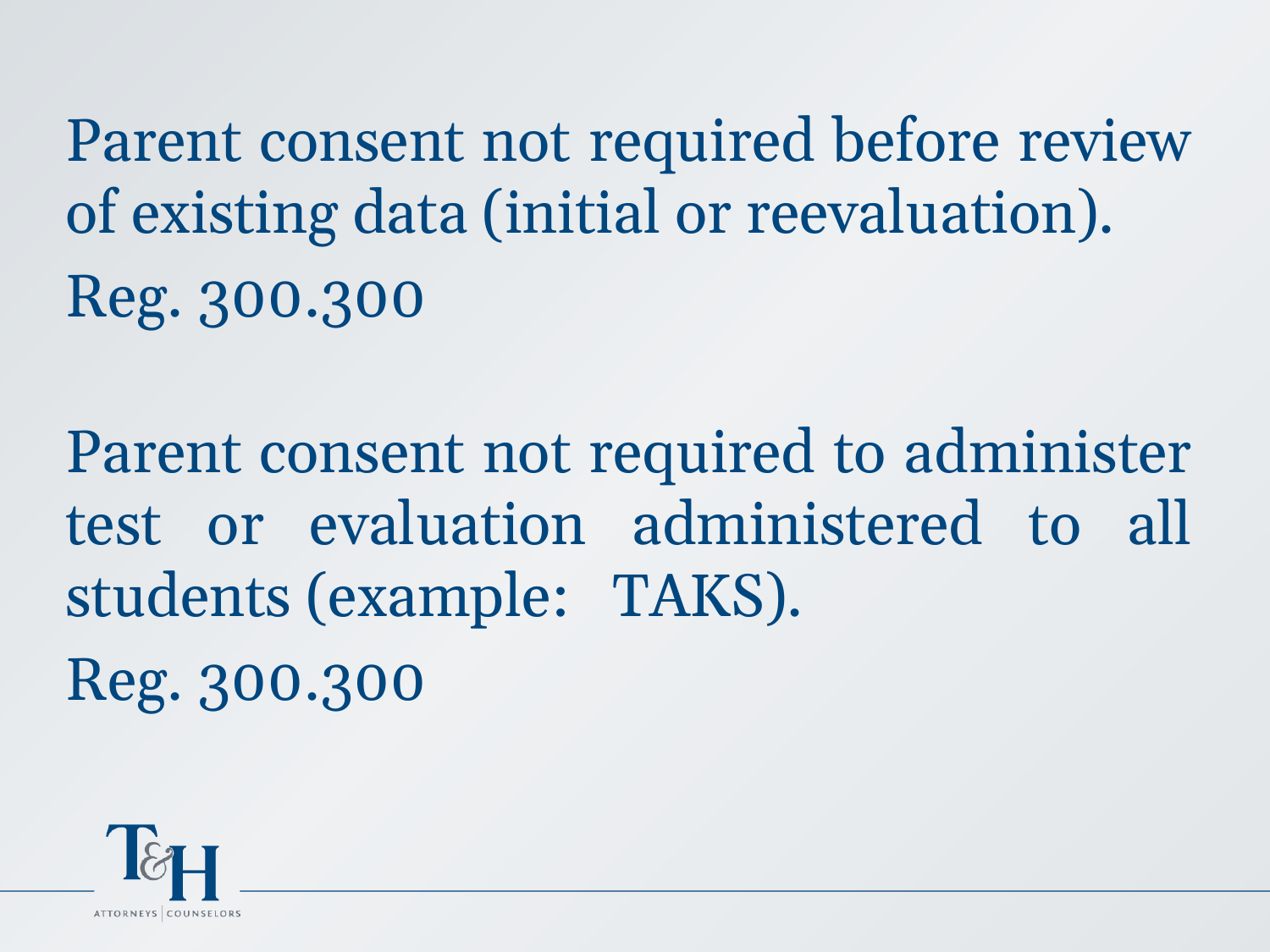

Parent consent not required before review of existing data (initial or reevaluation).
Reg. 300.300

Parent consent not required to administer test or evaluation administered to all students (example:   TAKS).
Reg. 300.300